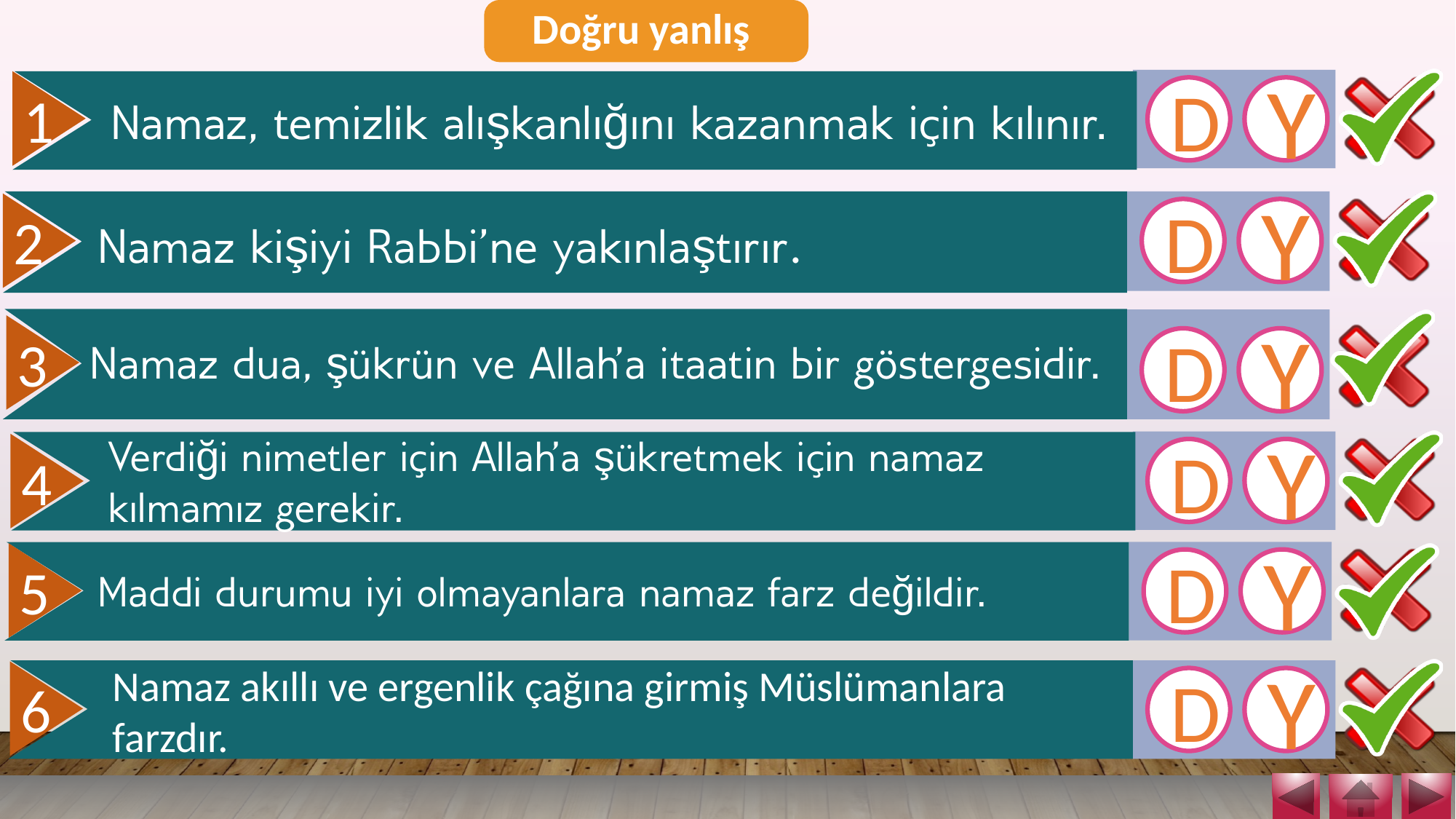

Doğru yanlış

D
Y
1
Namaz, temizlik alışkanlığını kazanmak için kılınır.

D
Y
2
Namaz kişiyi Rabbi’ne yakınlaştırır.

3
Namaz dua, şükrün ve Allah’a itaatin bir göstergesidir.
D
Y
Verdiği nimetler için Allah’a şükretmek için namaz kılmamız gerekir.

D
Y
4

D
Y
5
Maddi durumu iyi olmayanlara namaz farz değildir.
Namaz akıllı ve ergenlik çağına girmiş Müslümanlara farzdır.

D
Y
6